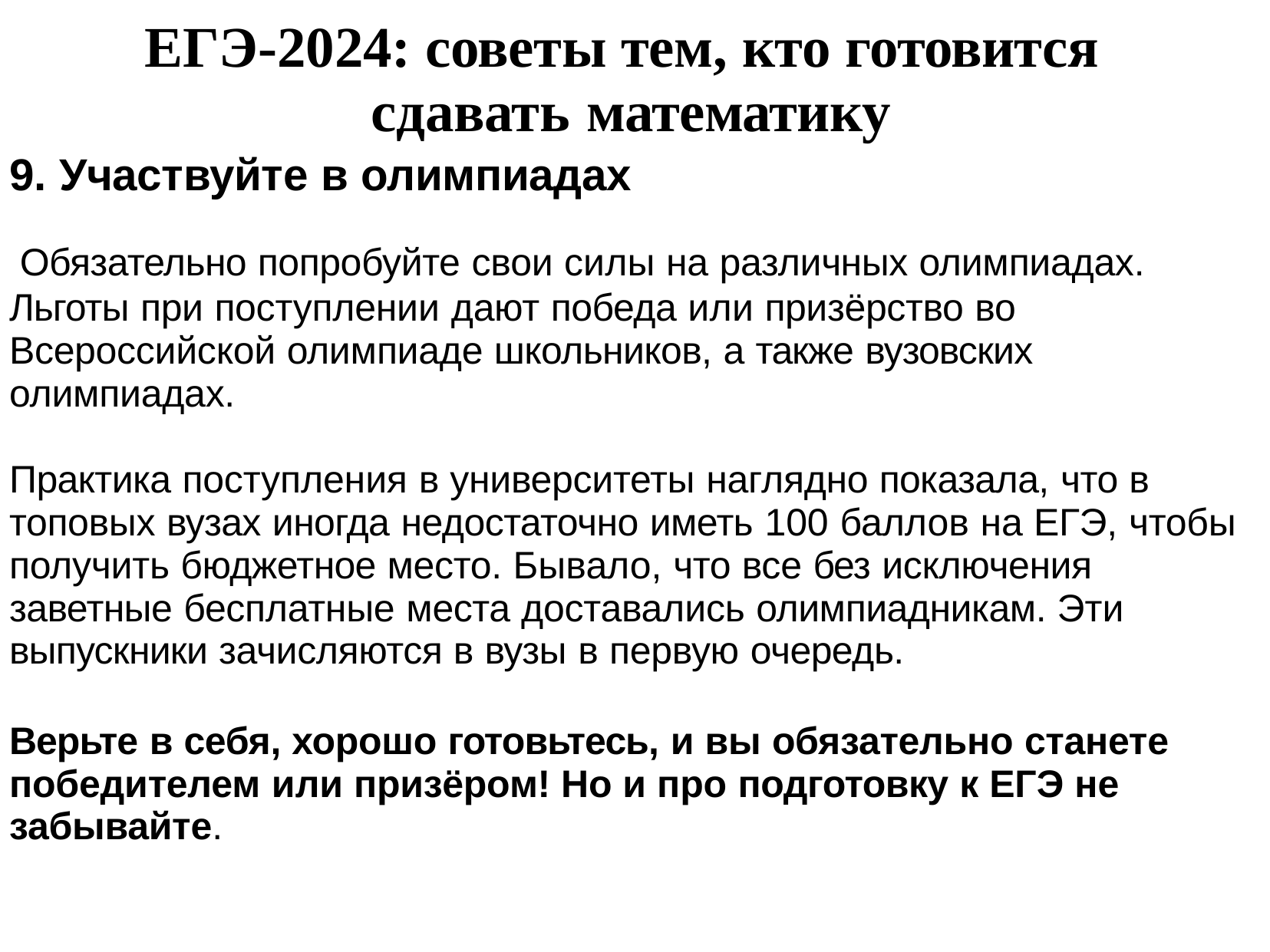

# ЕГЭ-2024: советы тем, кто готовится  сдавать	математику
9. Участвуйте в олимпиадах
Обязательно попробуйте свои силы на различных олимпиадах.
Льготы при поступлении дают победа или призёрство во  Всероссийской олимпиаде школьников, а также вузовских  олимпиадах.

Практика поступления в университеты наглядно показала, что в  топовых вузах иногда недостаточно иметь 100 баллов на ЕГЭ, чтобы  получить бюджетное место. Бывало, что все без исключения  заветные бесплатные места доставались олимпиадникам. Эти  выпускники зачисляются в вузы в первую очередь.

Верьте в себя, хорошо готовьтесь, и вы обязательно станете  победителем или призёром! Но и про подготовку к ЕГЭ не  забывайте.